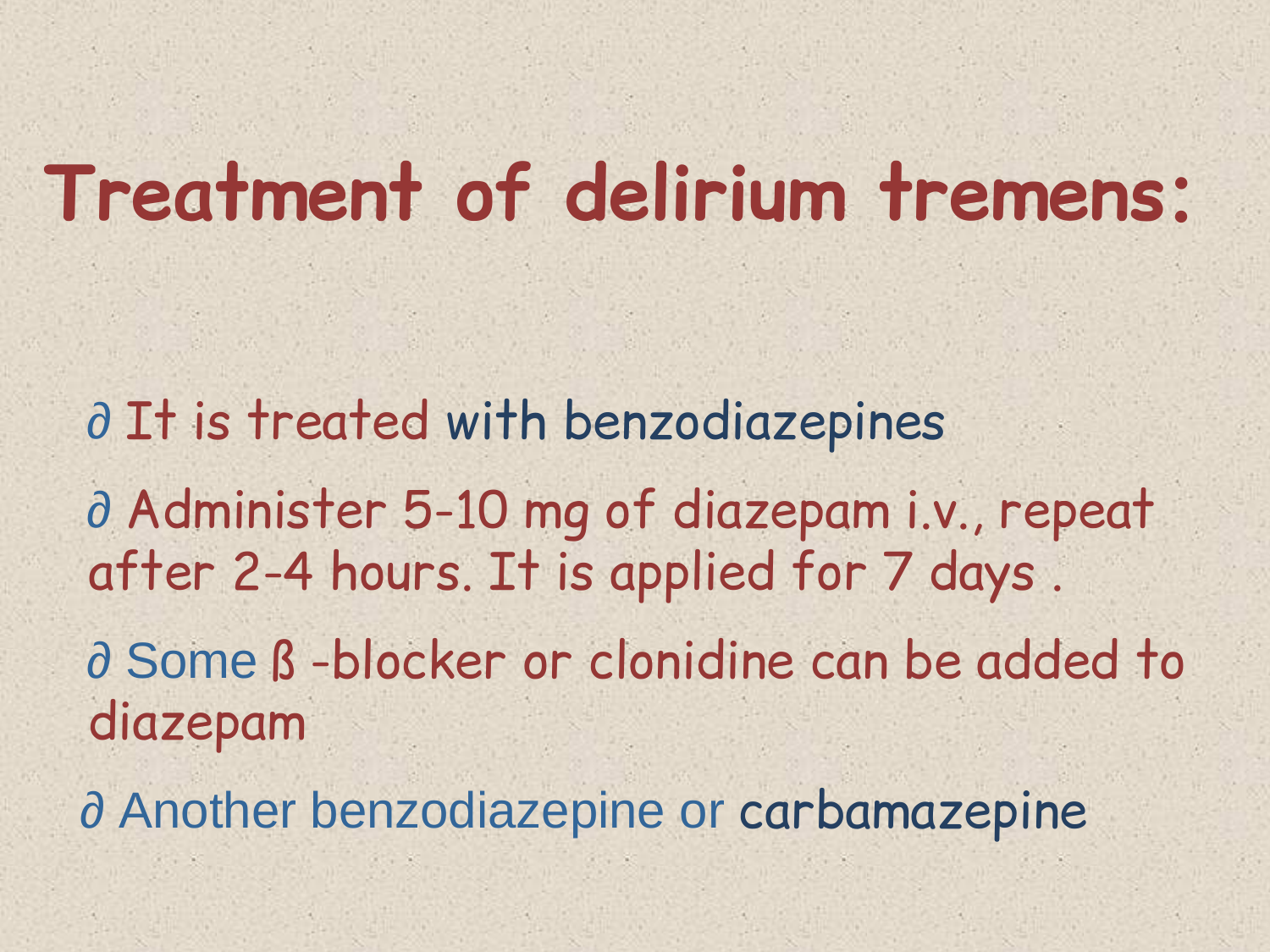

Treatment of delirium tremens:

  ∂ It is treated with benzodiazepines

  ∂ Administer 5-10 mg of diazepam i.v., repeat after 2-4 hours. It is applied for 7 days .

  ∂ Some ß -blocker or clonidine can be added to diazepam

  ∂ Another benzodiazepine or carbamazepine